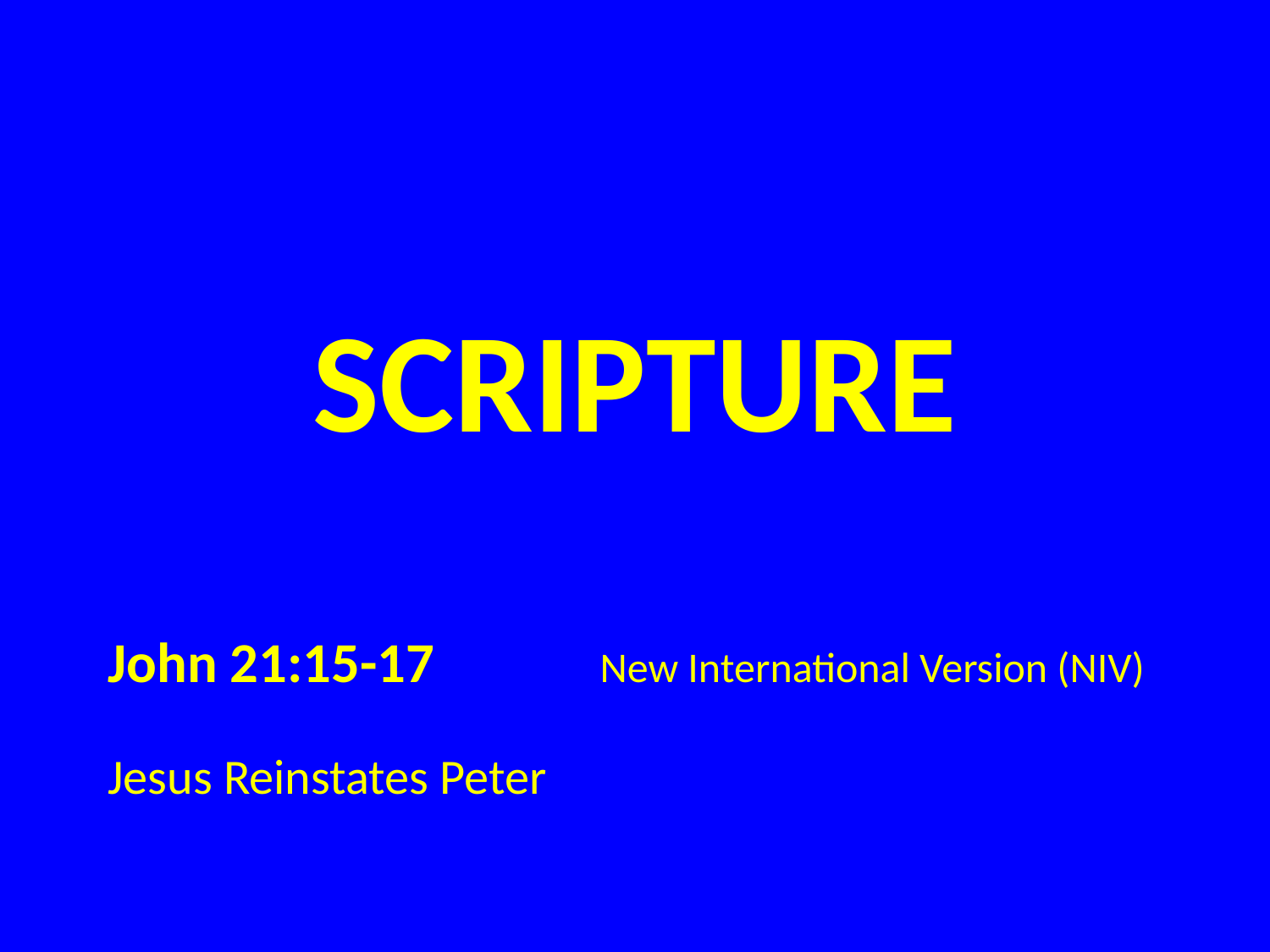

# SCRIPTURE

John 21:15-17             New International Version (NIV)

Jesus Reinstates Peter